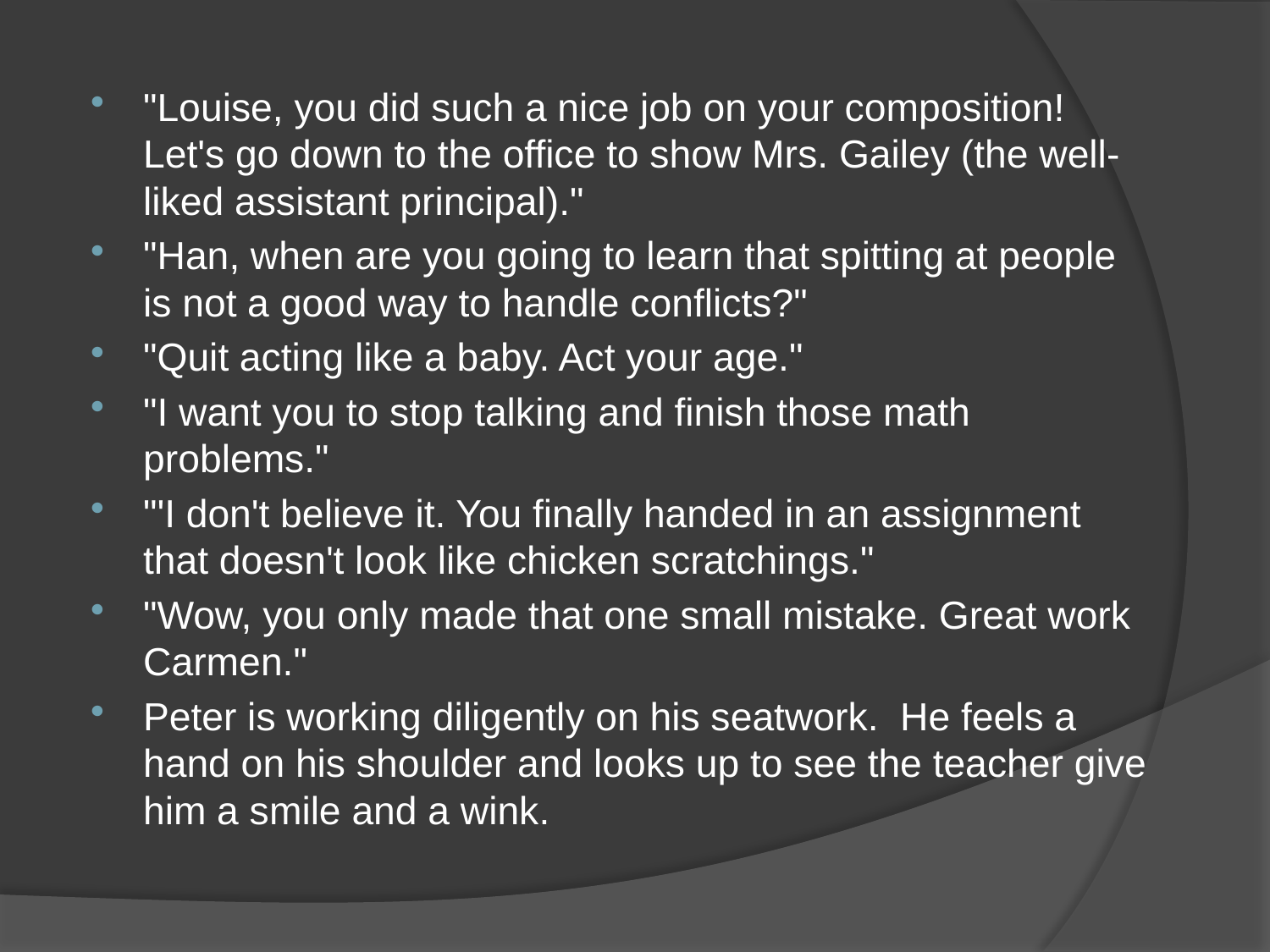

"Louise, you did such a nice job on your composition!  Let's go down to the office to show Mrs. Gailey (the well-liked assistant principal)."
"Han, when are you going to learn that spitting at people is not a good way to handle conflicts?"
"Quit acting like a baby. Act your age."
"I want you to stop talking and finish those math problems."
"'I don't believe it. You finally handed in an assignment that doesn't look like chicken scratchings."
"Wow, you only made that one small mistake. Great work Carmen."
Peter is working diligently on his seatwork.  He feels a hand on his shoulder and looks up to see the teacher give him a smile and a wink.